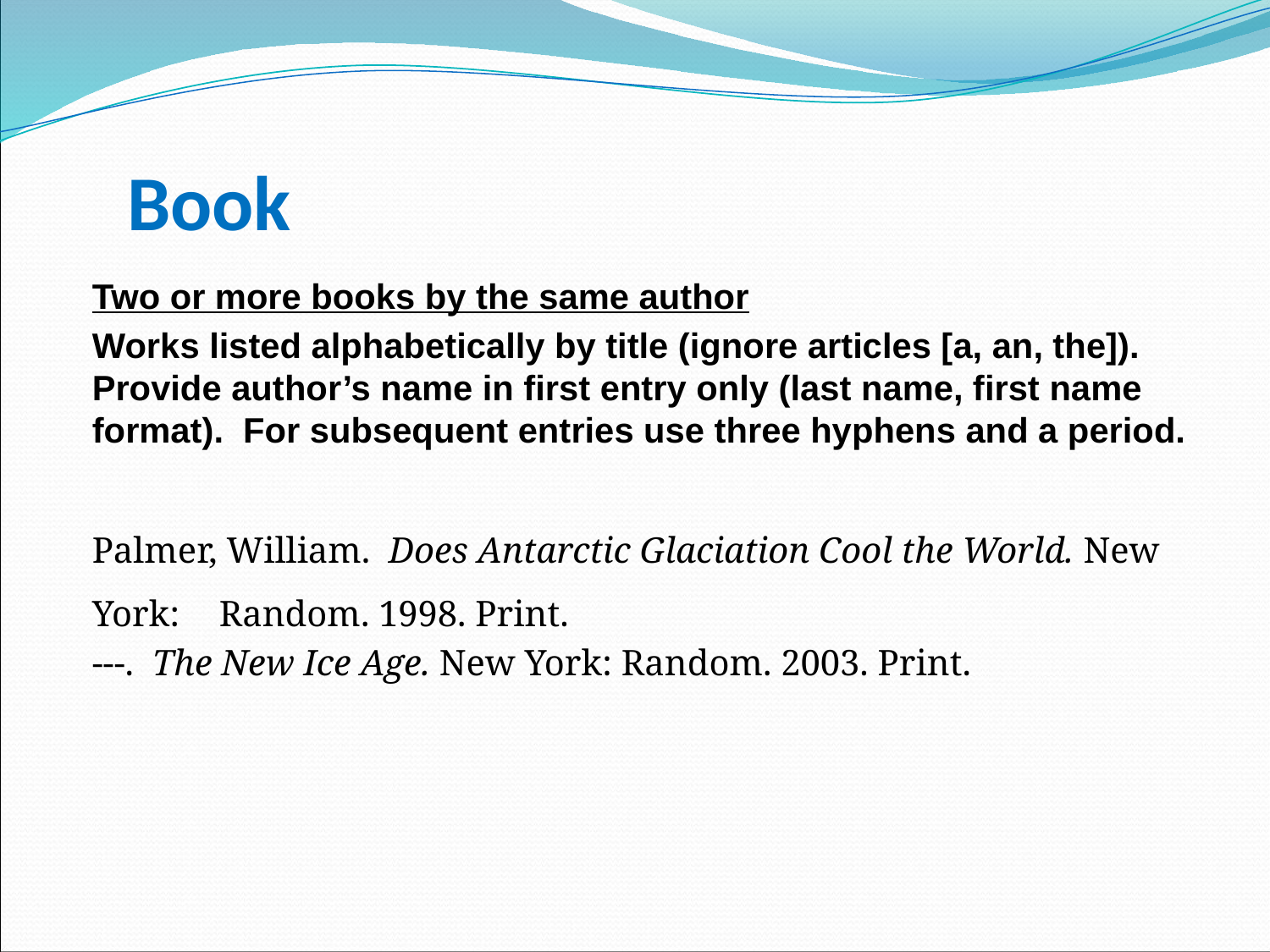

# Book
Two or more books by the same author
Works listed alphabetically by title (ignore articles [a, an, the]).  Provide author’s name in first entry only (last name, first name format).  For subsequent entries use three hyphens and a period.

Palmer, William.  Does Antarctic Glaciation Cool the World. New York: 	Random. 1998. Print.
---.  The New Ice Age. New York: Random. 2003. Print.